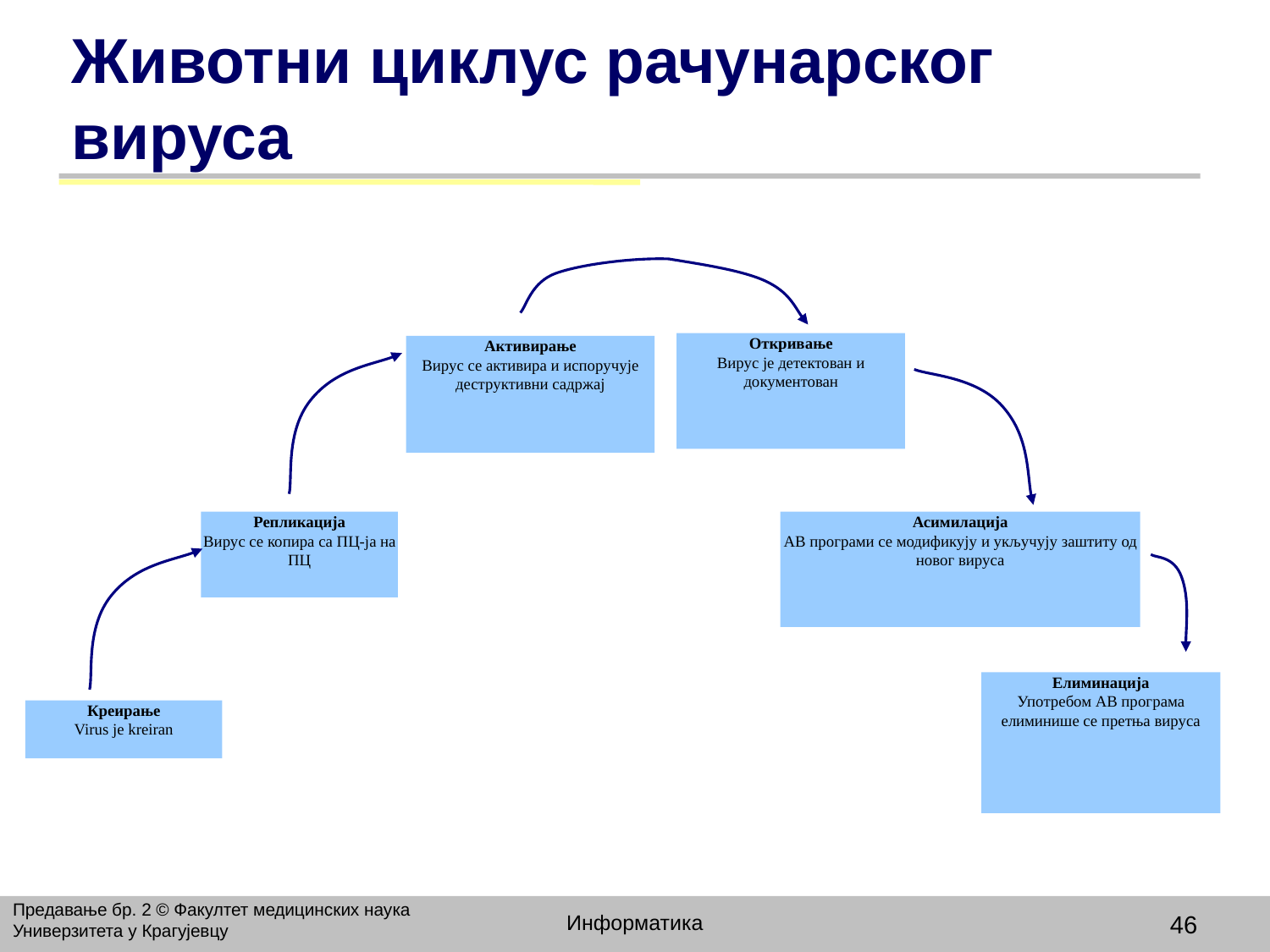

# Животни циклус рачунарског вируса

Откривање
Вирус је детектован и документован
Активирање
Вирус се активира и испоручује деструктивни садржај

Репликација
Вирус се копира са ПЦ-ја на ПЦ
Асимилација
АВ програми се модификују и укључују заштиту од новог вируса

Елиминација
Употребом АВ програма елиминише се претња вируса
Креирање
Virus je kreiran
Предавање бр. 2 © Факултет медицинских наука Универзитета у Крагујевцу
Информатика
46